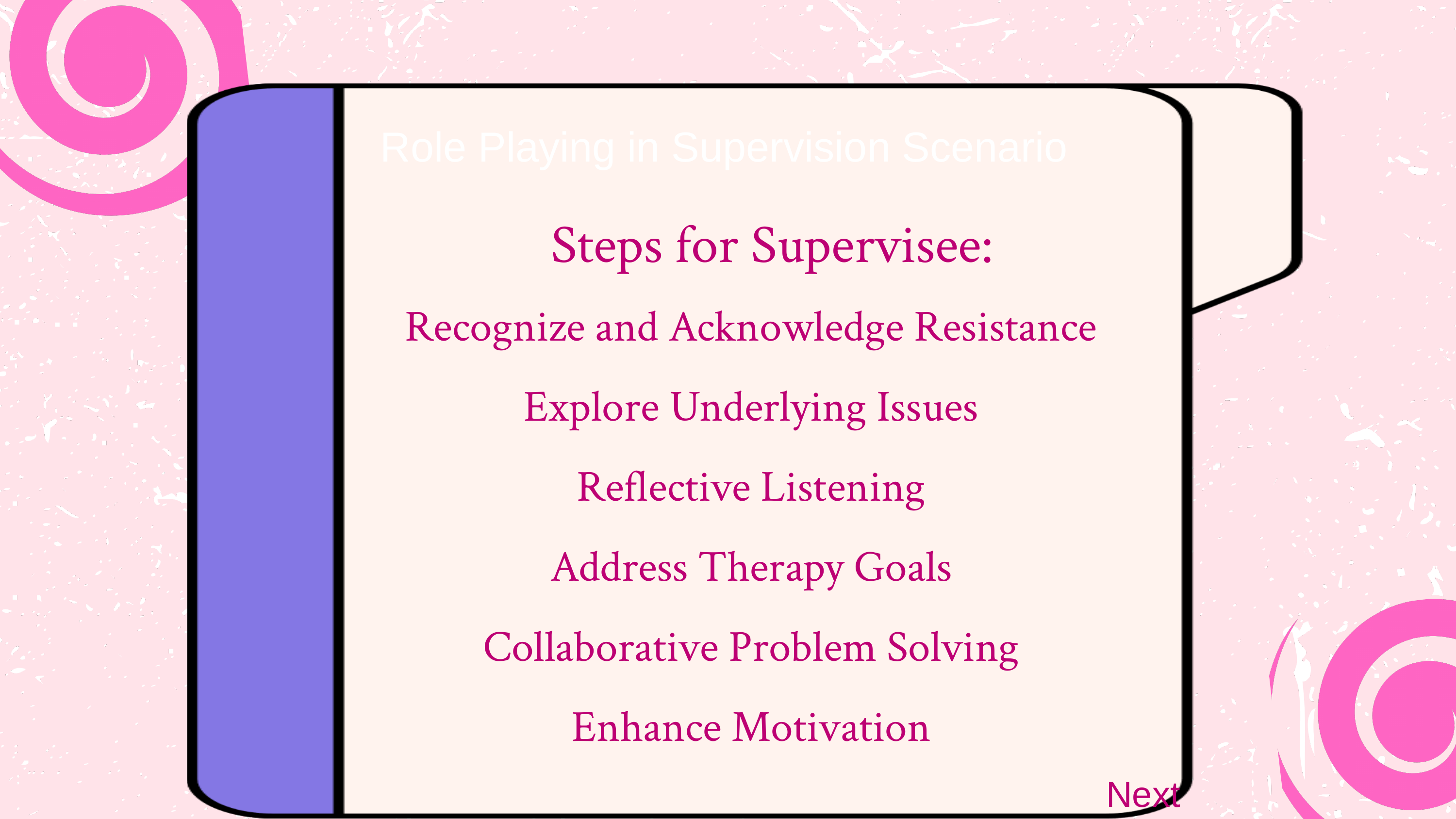

Role Playing in Supervision Scenario
Steps for Supervisee:

Recognize and Acknowledge Resistance
Explore Underlying Issues
Reflective Listening
Address Therapy Goals
Collaborative Problem Solving
Enhance Motivation

Next